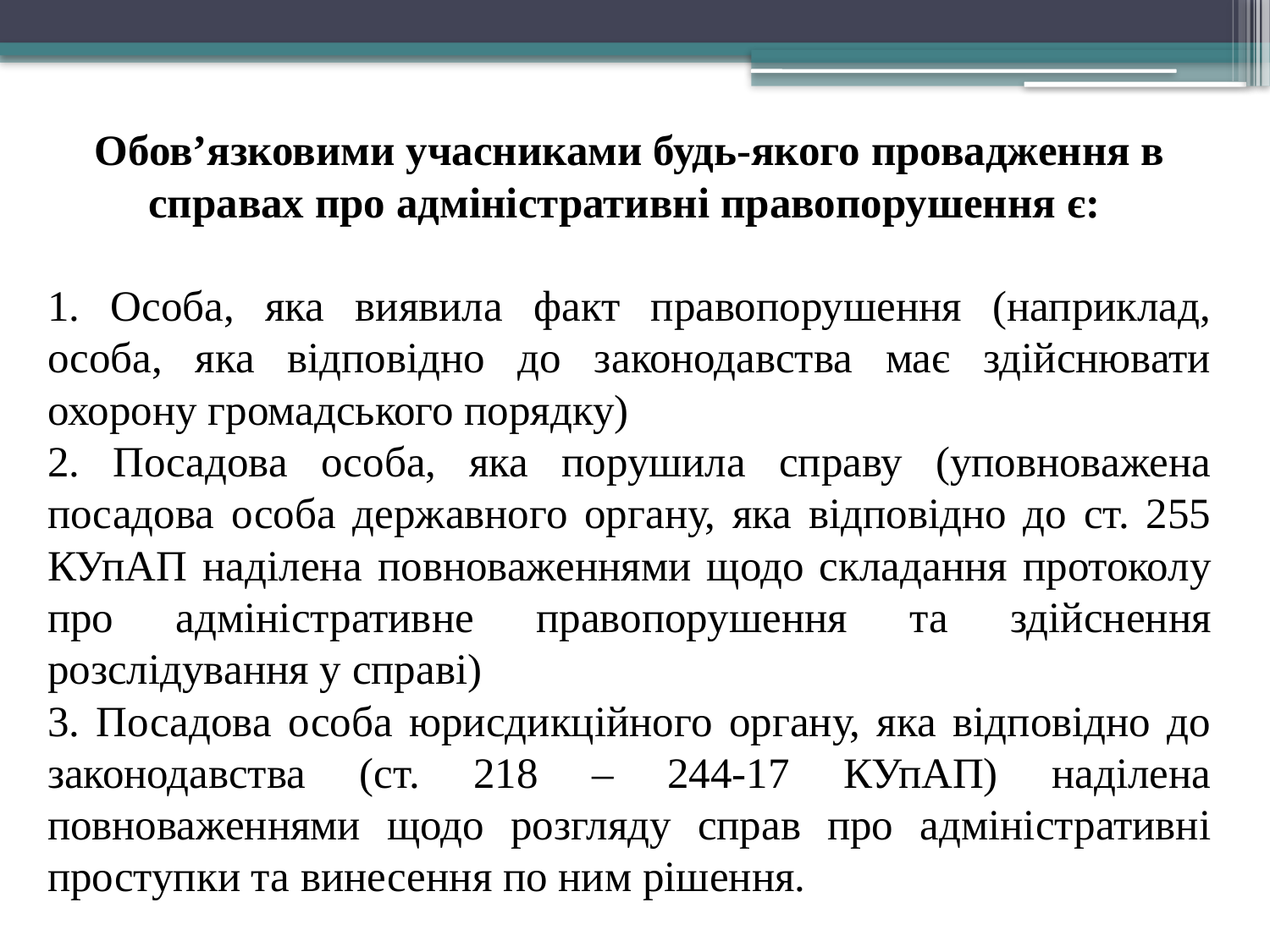

Обов’язковими учасниками будь-якого провадження в справах про адміністративні правопорушення є:

1. Особа, яка виявила факт правопорушення (наприклад, особа, яка відповідно до законодавства має здійснювати охорону громадського порядку)
2. Посадова особа, яка порушила справу (уповноважена посадова особа державного органу, яка відповідно до ст. 255 КУпАП наділена повноваженнями щодо складання протоколу про адміністративне правопорушення та здійснення розслідування у справі)
3. Посадова особа юрисдикційного органу, яка відповідно до законодавства (ст. 218 – 244-17 КУпАП) наділена повноваженнями щодо розгляду справ про адміністративні проступки та винесення по ним рішення.